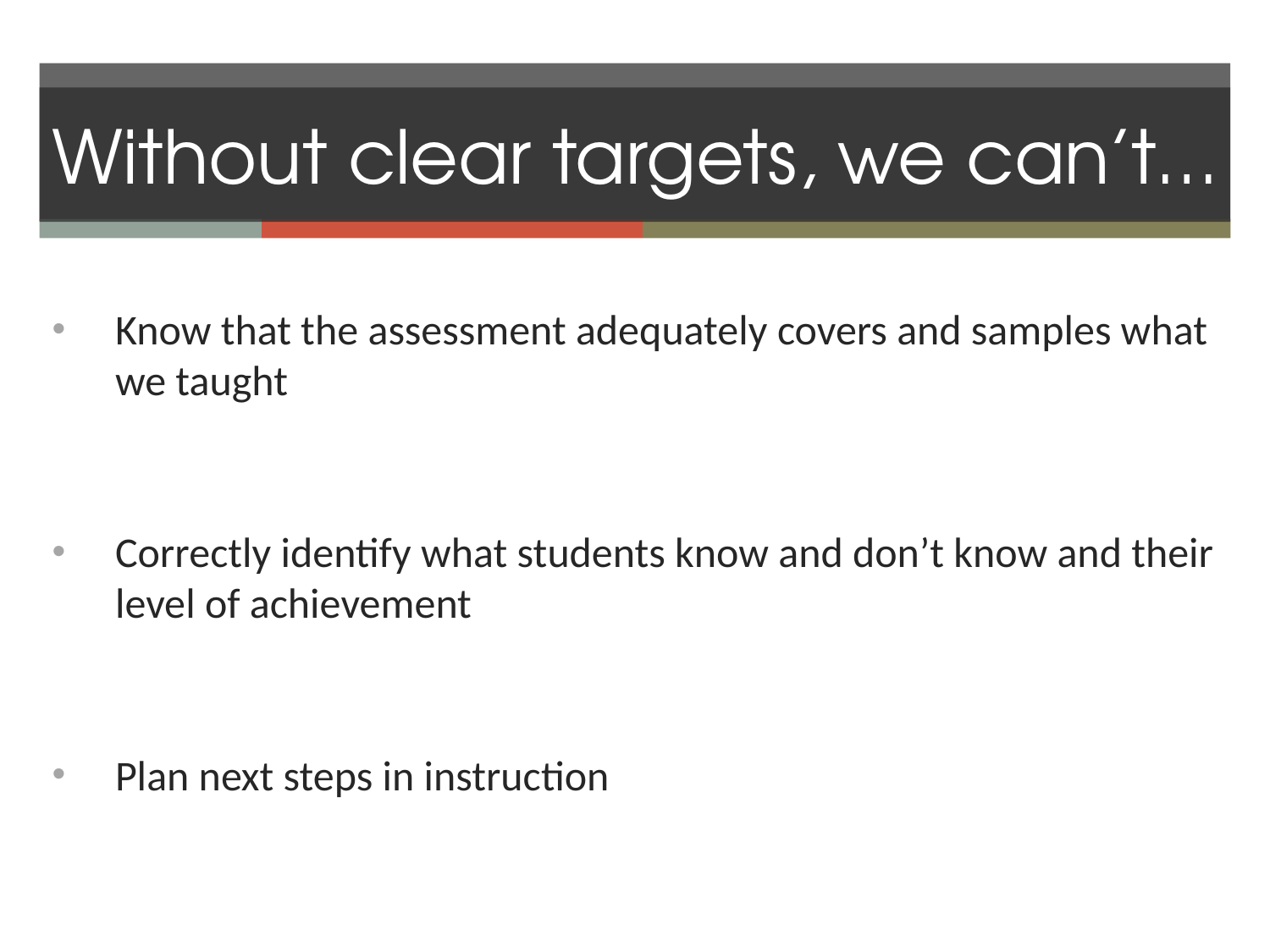

# Without clear targets, we can’t…
Know that the assessment adequately covers and samples what we taught

Correctly identify what students know and don’t know and their level of achievement

Plan next steps in instruction